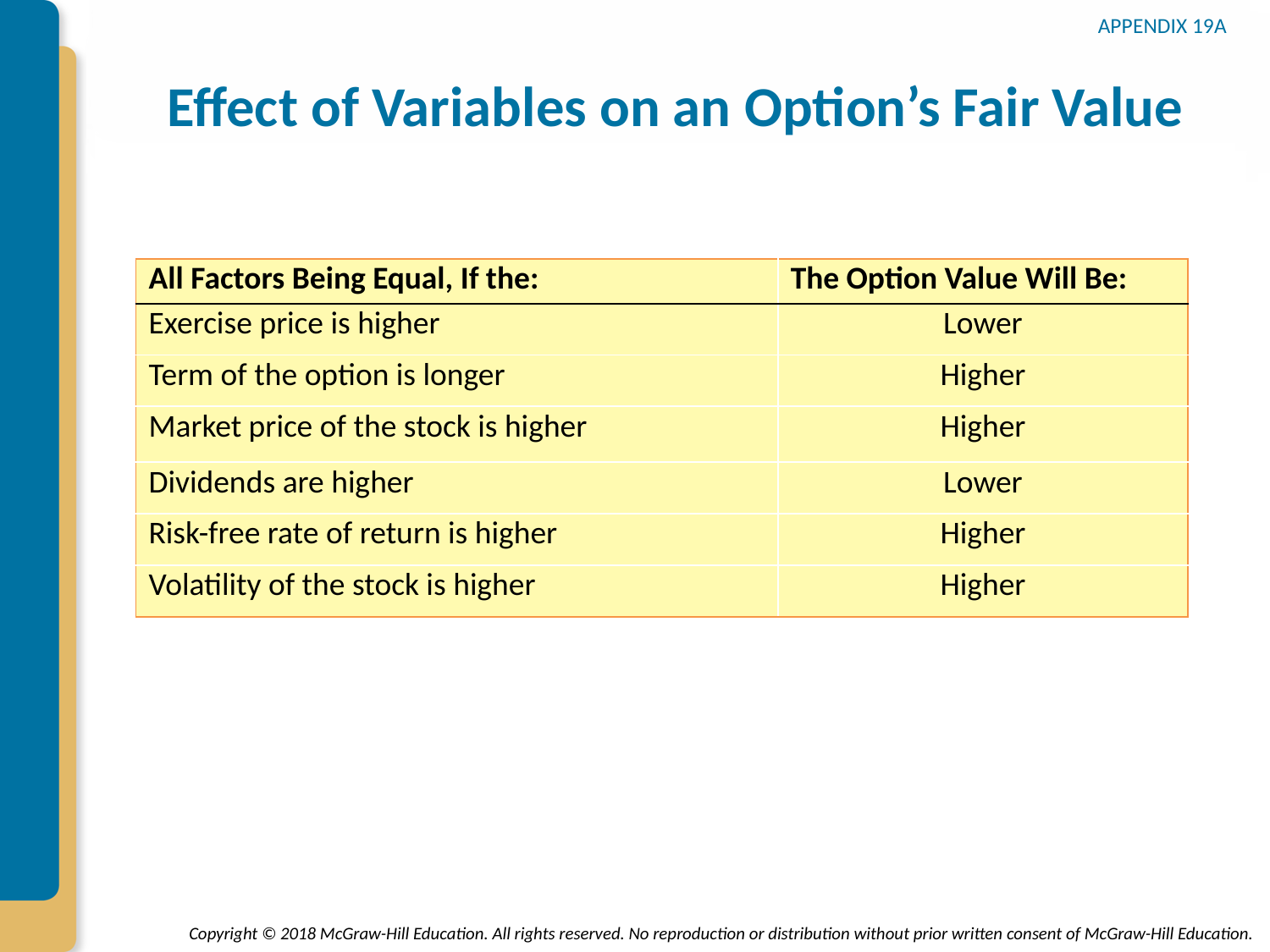

# Effect of Variables on an Option’s Fair Value
APPENDIX 19A
| All Factors Being Equal, If the: | The Option Value Will Be: |
| --- | --- |
| Exercise price is higher | Lower |
| Term of the option is longer | Higher |
| Market price of the stock is higher | Higher |
| Dividends are higher | Lower |
| Risk-free rate of return is higher | Higher |
| Volatility of the stock is higher | Higher |